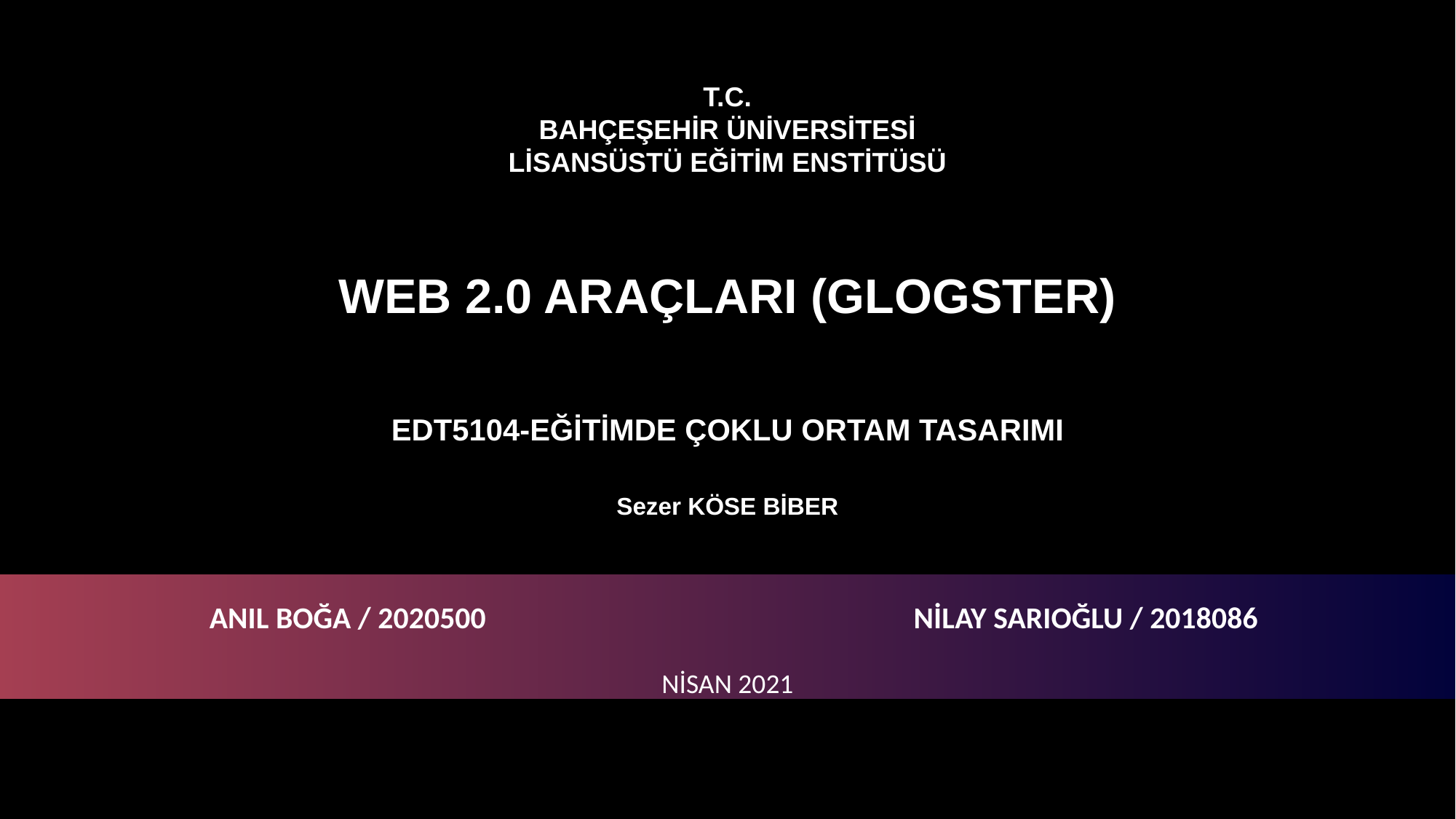

T.C.
BAHÇEŞEHİR ÜNİVERSİTESİ
LİSANSÜSTÜ EĞİTİM ENSTİTÜSÜ

WEB 2.0 ARAÇLARI (GLOGSTER)

EDT5104-EĞİTİMDE ÇOKLU ORTAM TASARIMI

Sezer KÖSE BİBER
  ANIL BOĞA / 2020500                                                              NİLAY SARIOĞLU / 2018086
NİSAN 2021